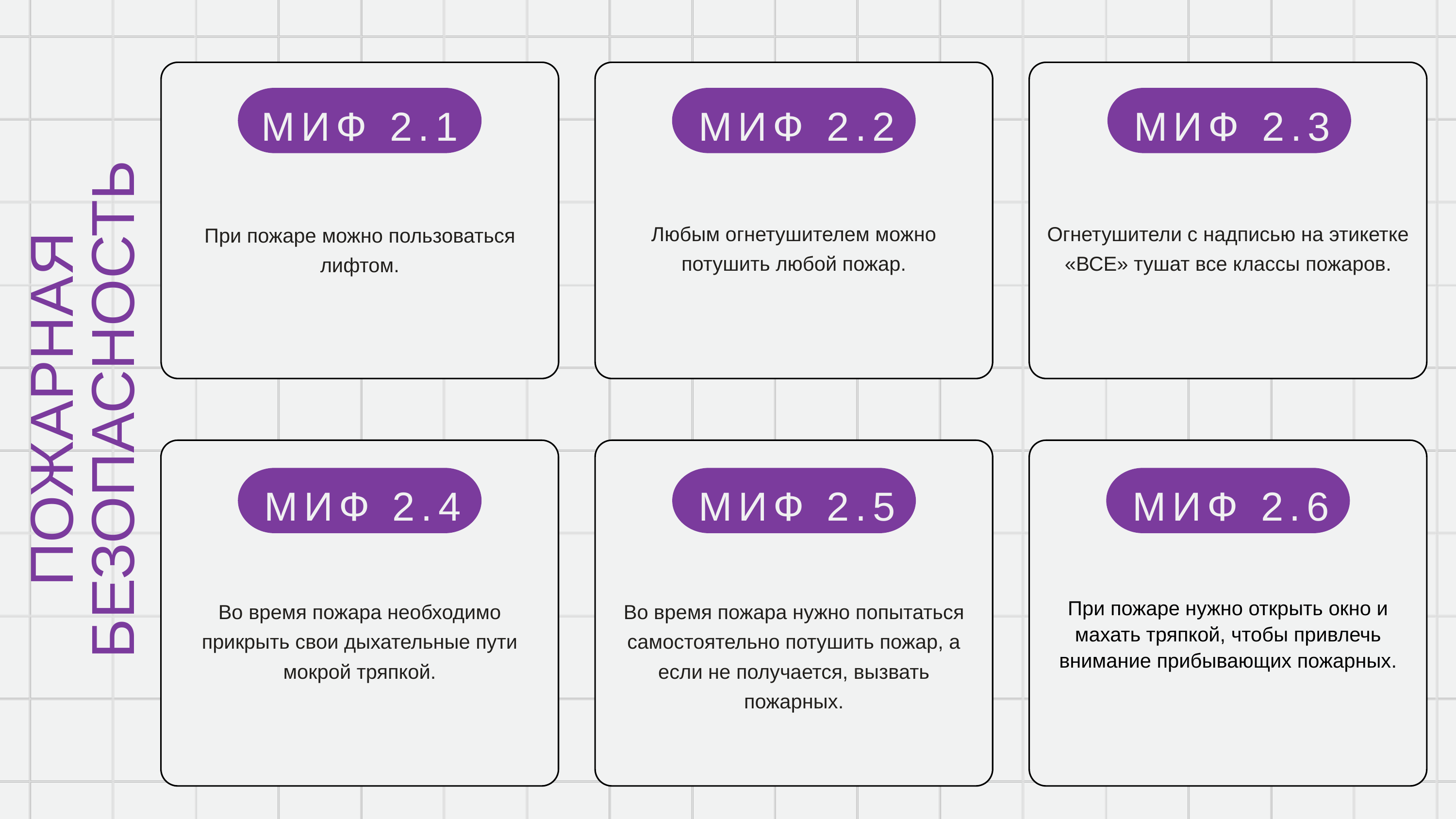

При пожаре можно пользоваться лифтом.

МИФ 2.1

МИФ 2.2

МИФ 2.3

Любым огнетушителем можно потушить любой пожар.
Огнетушители с надписью на этикетке «ВСЕ» тушат все классы пожаров.
ПОЖАРНАЯ БЕЗОПАСНОСТЬ

МИФ 2.5

МИФ 2.6

МИФ 2.4

Во время пожара необходимо прикрыть свои дыхательные пути мокрой тряпкой.
Во время пожара нужно попытаться самостоятельно потушить пожар, а если не получается, вызвать пожарных.
При пожаре нужно открыть окно и махать тряпкой, чтобы привлечь внимание прибывающих пожарных.